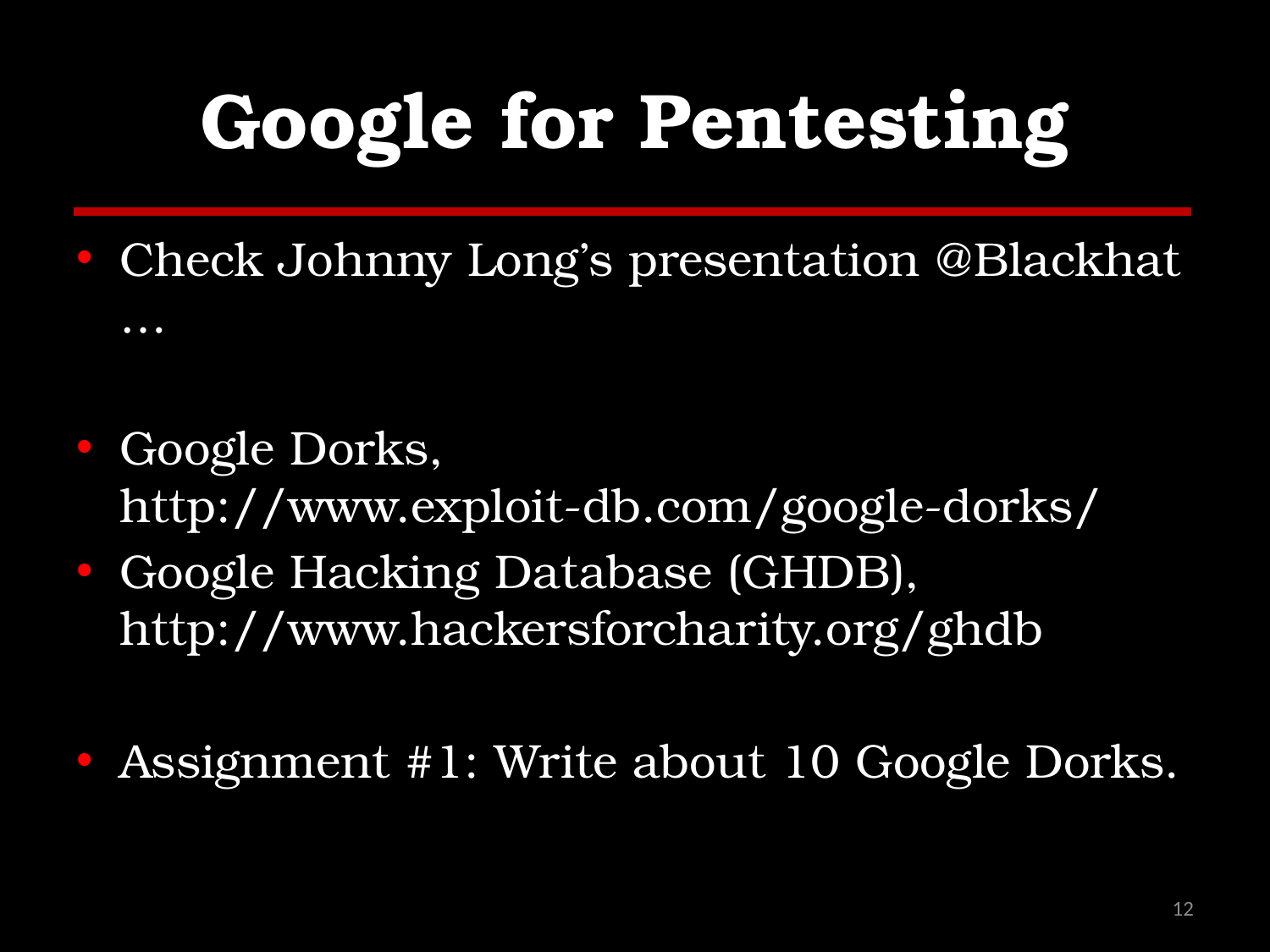

# Google for Pentesting
Check Johnny Long’s presentation @Blackhat …

Google Dorks, http://www.exploit-db.com/google-dorks/
Google Hacking Database (GHDB), http://www.hackersforcharity.org/ghdb

Assignment #1: Write about 10 Google Dorks.
12